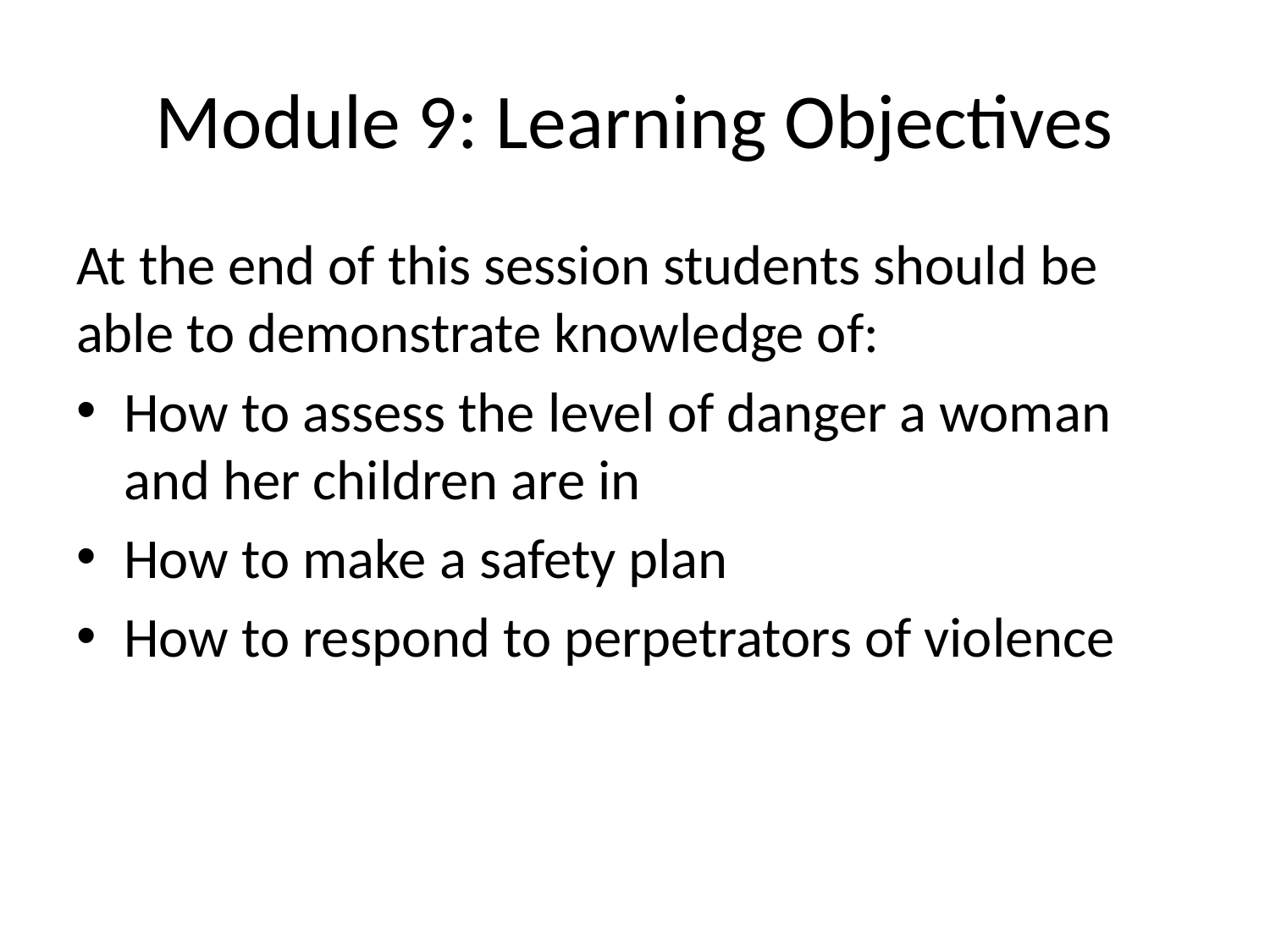

# Module 9: Learning Objectives
At the end of this session students should be able to demonstrate knowledge of:
How to assess the level of danger a woman and her children are in
How to make a safety plan
How to respond to perpetrators of violence